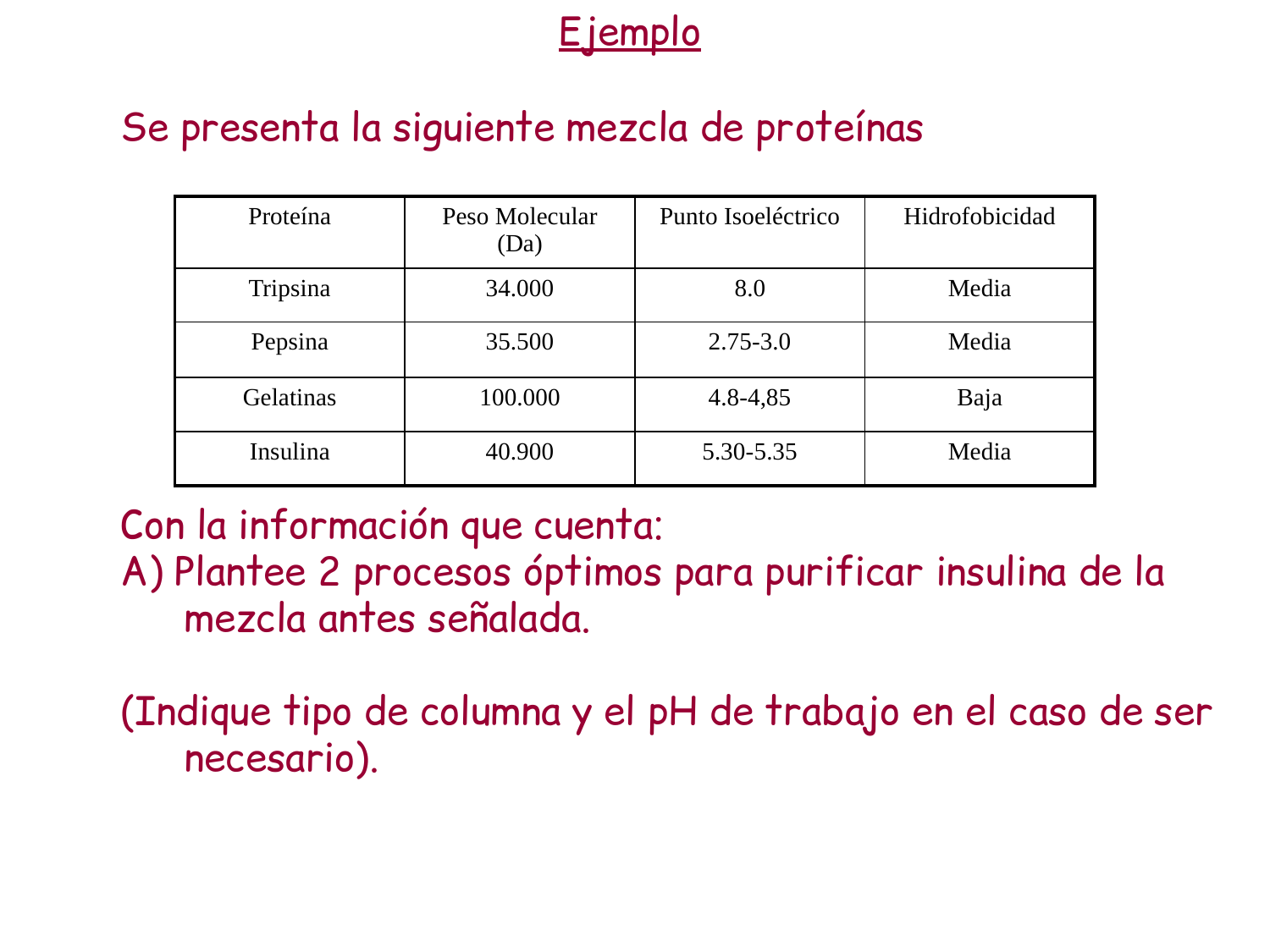

Ejemplo
Se presenta la siguiente mezcla de proteínas

Con la información que cuenta:
A) Plantee 2 procesos óptimos para purificar insulina de la mezcla antes señalada.

(Indique tipo de columna y el pH de trabajo en el caso de ser necesario).

| Proteína | Peso Molecular (Da) | Punto Isoeléctrico | Hidrofobicidad |
| --- | --- | --- | --- |
| Tripsina | 34.000 | 8.0 | Media |
| Pepsina | 35.500 | 2.75-3.0 | Media |
| Gelatinas | 100.000 | 4.8-4,85 | Baja |
| Insulina | 40.900 | 5.30-5.35 | Media |